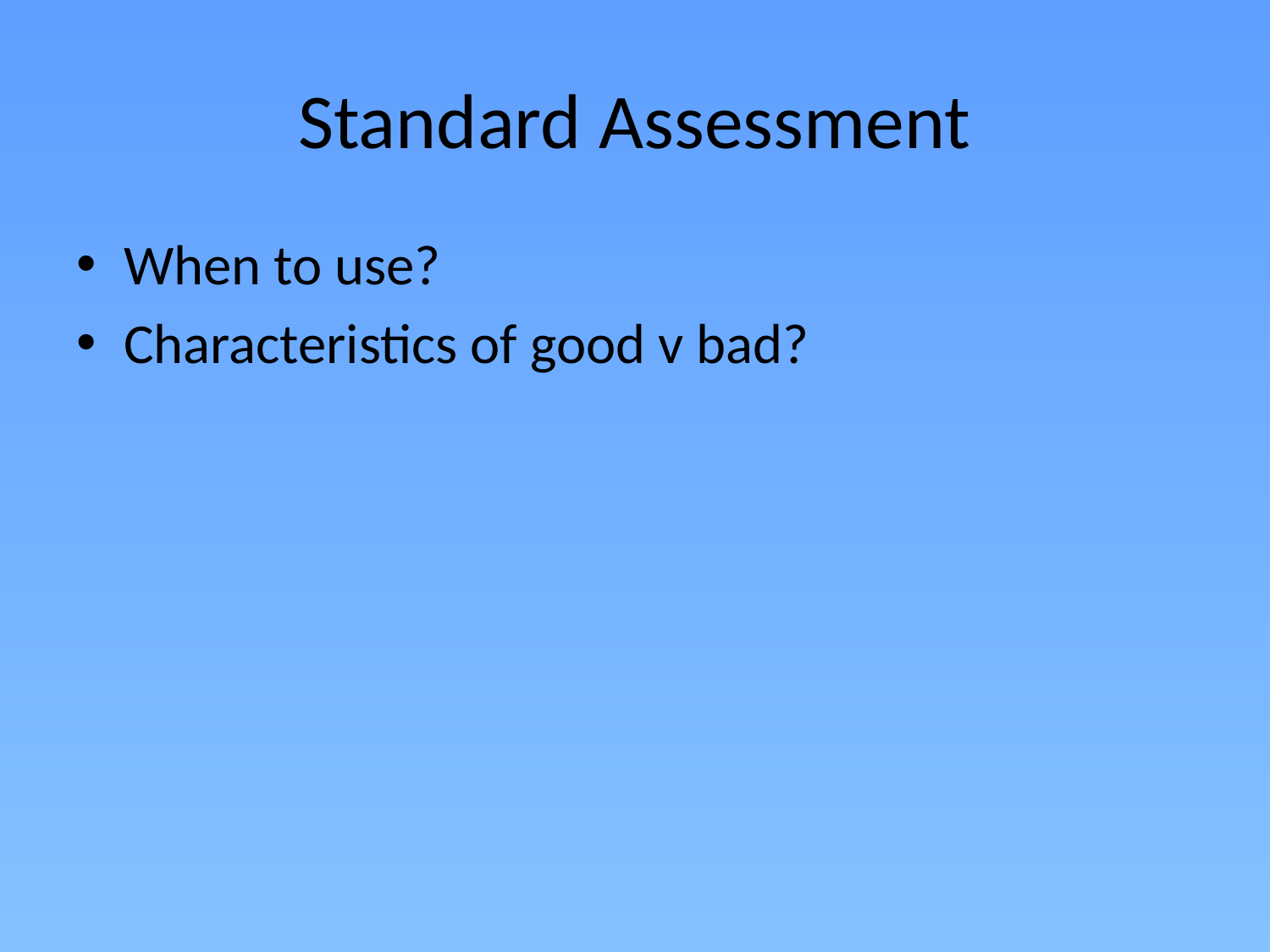

# Standard Assessment
When to use?
Characteristics of good v bad?